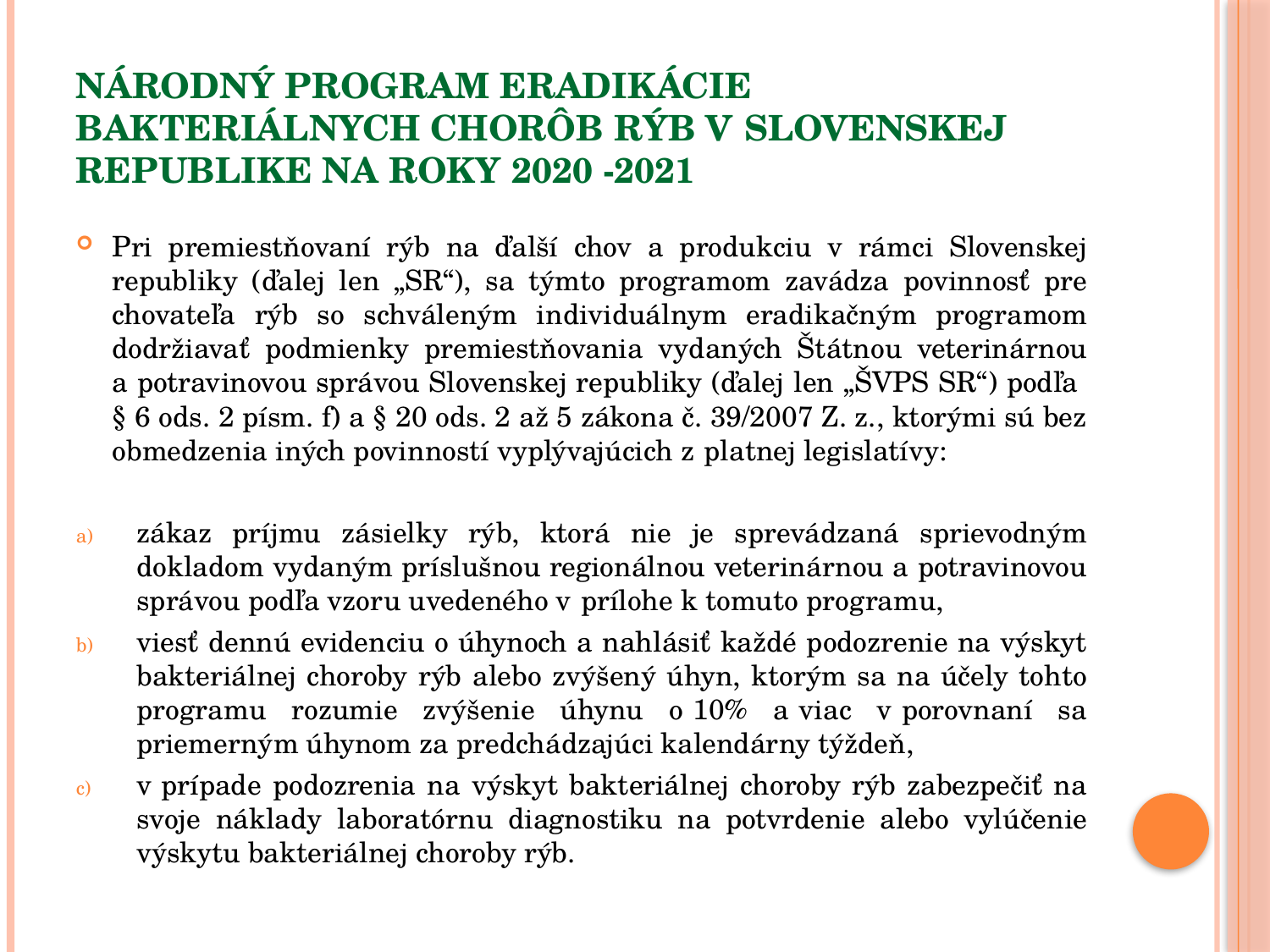

# Národný program eradikácie bakteriálnych chorôb rýb v Slovenskej republike na roky 2020 -2021
Pri premiestňovaní rýb na ďalší chov a produkciu v rámci Slovenskej republiky (ďalej len „SR“), sa týmto programom zavádza povinnosť pre chovateľa rýb so schváleným individuálnym eradikačným programom dodržiavať podmienky premiestňovania vydaných Štátnou veterinárnou a potravinovou správou Slovenskej republiky (ďalej len „ŠVPS SR“) podľa  § 6 ods. 2 písm. f) a § 20 ods. 2 až 5 zákona č. 39/2007 Z. z., ktorými sú bez obmedzenia iných povinností vyplývajúcich z platnej legislatívy:

zákaz príjmu zásielky rýb, ktorá nie je sprevádzaná sprievodným dokladom vydaným príslušnou regionálnou veterinárnou a potravinovou správou podľa vzoru uvedeného v prílohe k tomuto programu,
viesť dennú evidenciu o úhynoch a nahlásiť každé podozrenie na výskyt bakteriálnej choroby rýb alebo zvýšený úhyn, ktorým sa na účely tohto programu rozumie zvýšenie úhynu o 10% a viac v porovnaní sa priemerným úhynom za predchádzajúci kalendárny týždeň,
v prípade podozrenia na výskyt bakteriálnej choroby rýb zabezpečiť na svoje náklady laboratórnu diagnostiku na potvrdenie alebo vylúčenie výskytu bakteriálnej choroby rýb.